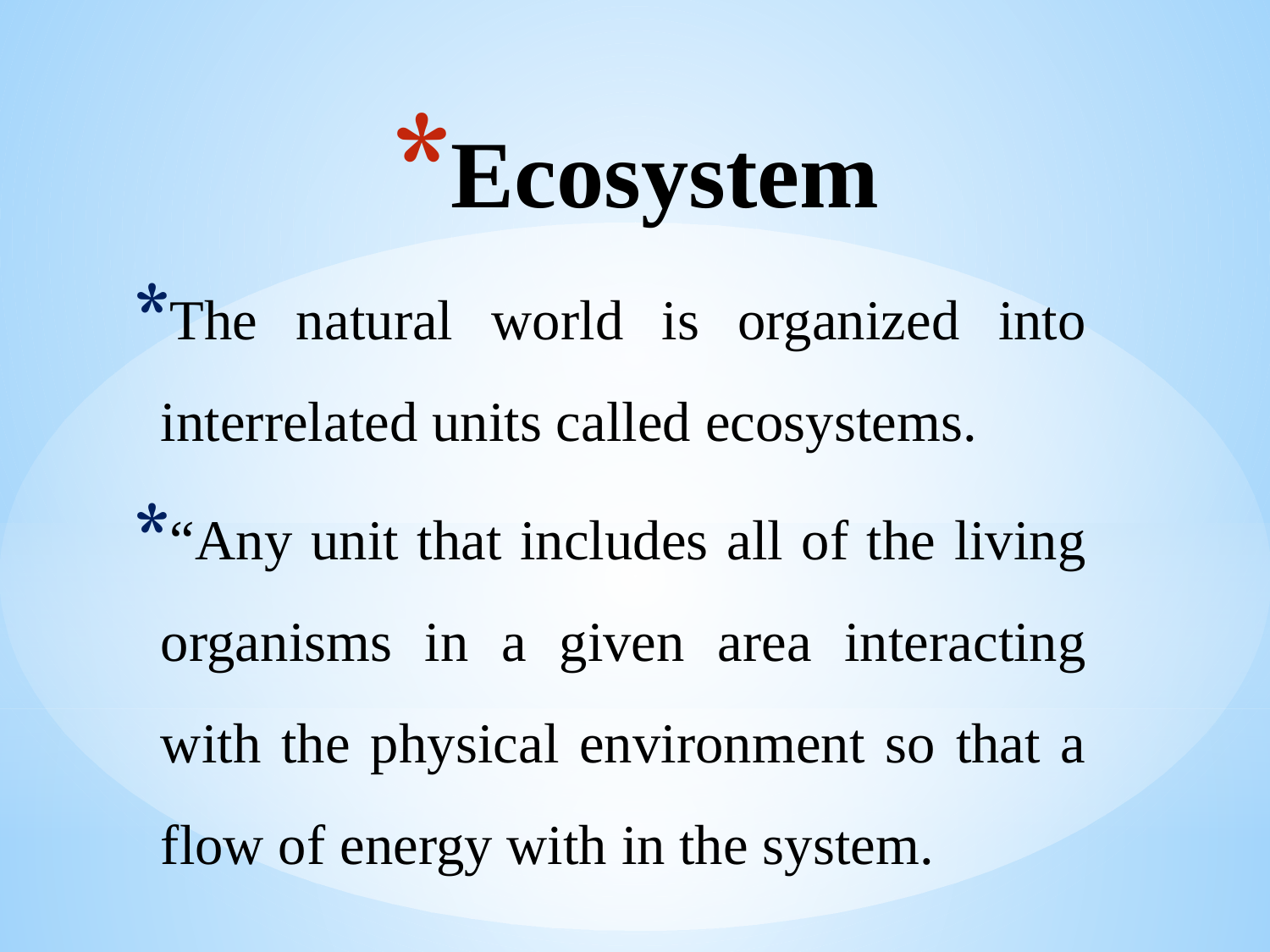

# Ecosystem
The natural world is organized into interrelated units called ecosystems.
“Any unit that includes all of the living organisms in a given area interacting with the physical environment so that a flow of energy with in the system.